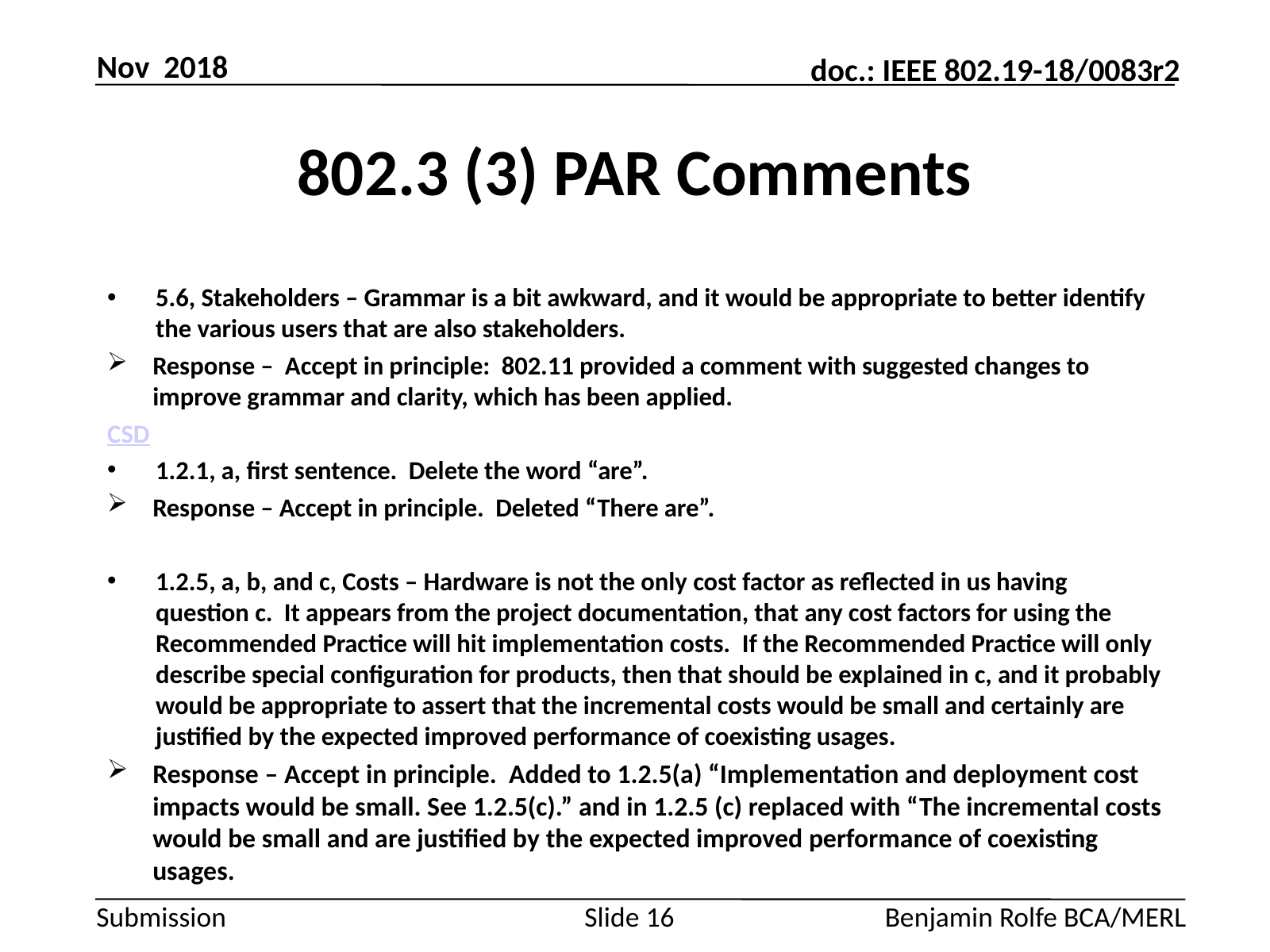

Nov  2018
# 802.3 (3) PAR Comments
5.6, Stakeholders – Grammar is a bit awkward, and it would be appropriate to better identify the various users that are also stakeholders.
Response –  Accept in principle:  802.11 provided a comment with suggested changes to improve grammar and clarity, which has been applied.
CSD
1.2.1, a, first sentence.  Delete the word “are”.
Response – Accept in principle.  Deleted “There are”.

1.2.5, a, b, and c, Costs – Hardware is not the only cost factor as reflected in us having question c.  It appears from the project documentation, that any cost factors for using the Recommended Practice will hit implementation costs.  If the Recommended Practice will only describe special configuration for products, then that should be explained in c, and it probably would be appropriate to assert that the incremental costs would be small and certainly are justified by the expected improved performance of coexisting usages.
Response – Accept in principle.  Added to 1.2.5(a) “Implementation and deployment cost impacts would be small. See 1.2.5(c).” and in 1.2.5 (c) replaced with “The incremental costs would be small and are justified by the expected improved performance of coexisting usages.
Slide 16
Benjamin Rolfe BCA/MERL